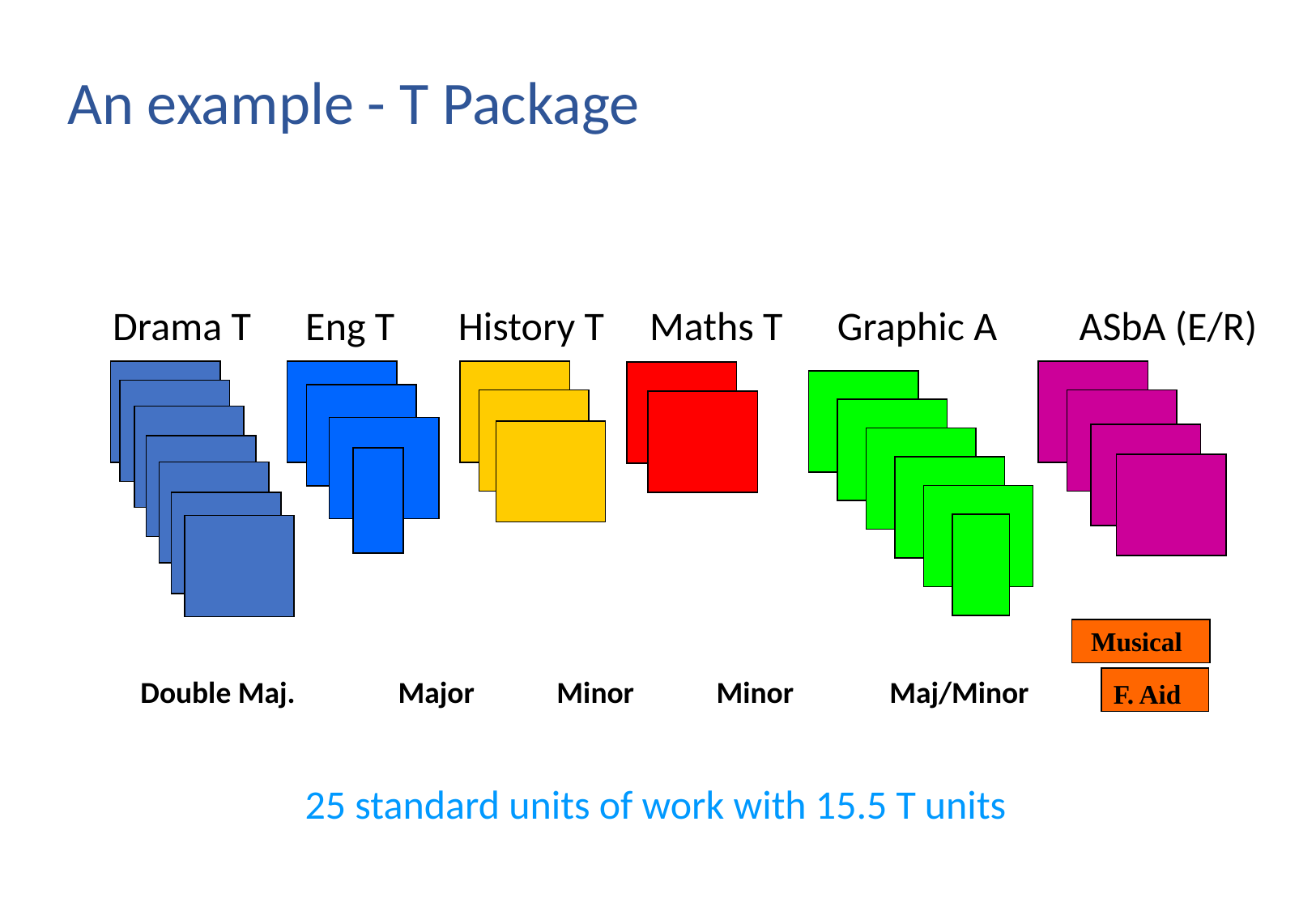

# An example - T Package

Drama T      Eng T       History T     Maths T      Graphic A         ASbA (E/R)

Musical

    Double Maj.               Major            Minor            Minor	       Maj/Minor

F. Aid
25 standard units of work with 15.5 T units